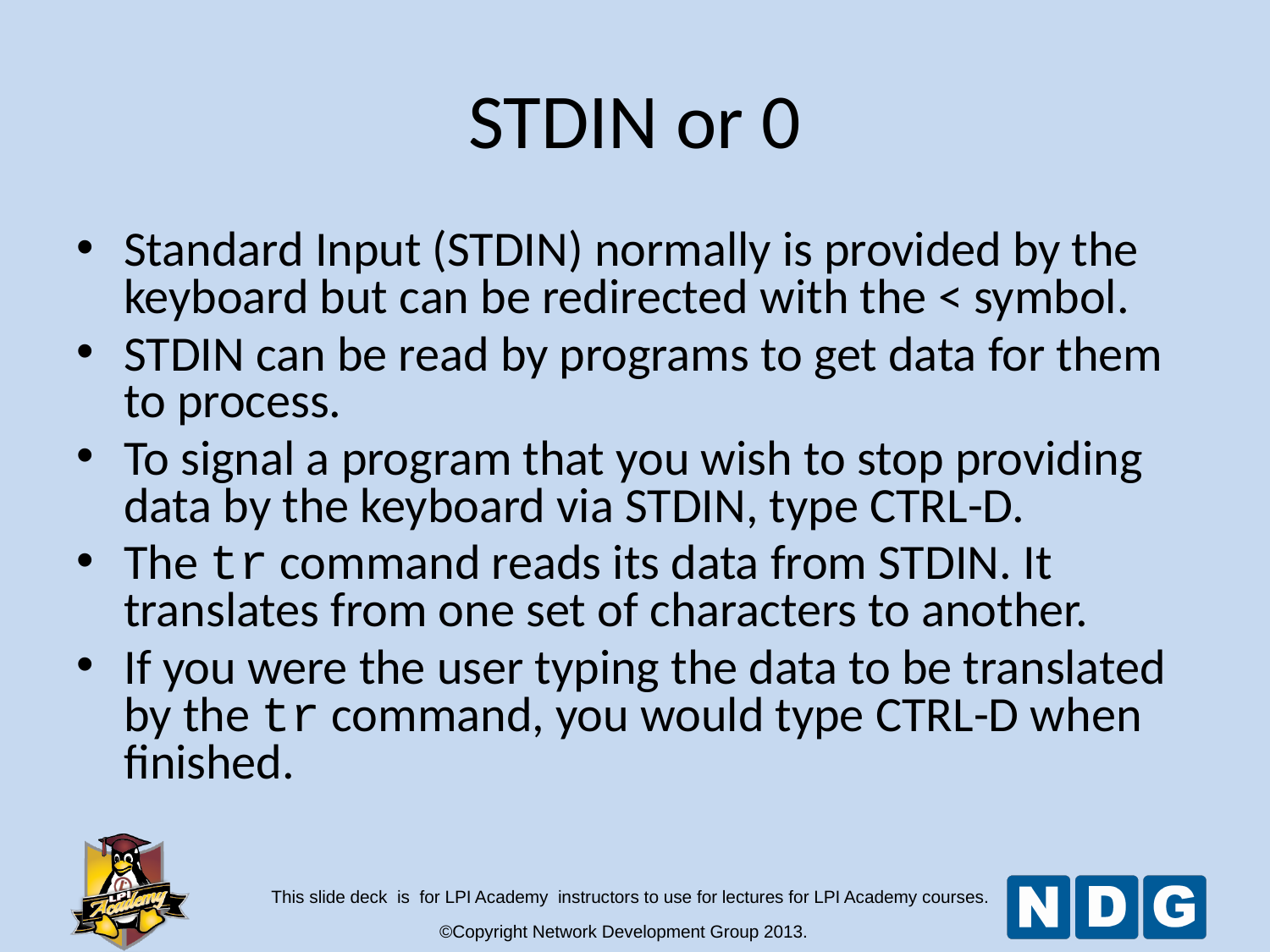

# STDIN or 0
Standard Input (STDIN) normally is provided by the keyboard but can be redirected with the < symbol.
STDIN can be read by programs to get data for them to process.
To signal a program that you wish to stop providing data by the keyboard via STDIN, type CTRL-D.
The tr command reads its data from STDIN. It translates from one set of characters to another.
If you were the user typing the data to be translated by the tr command, you would type CTRL-D when finished.